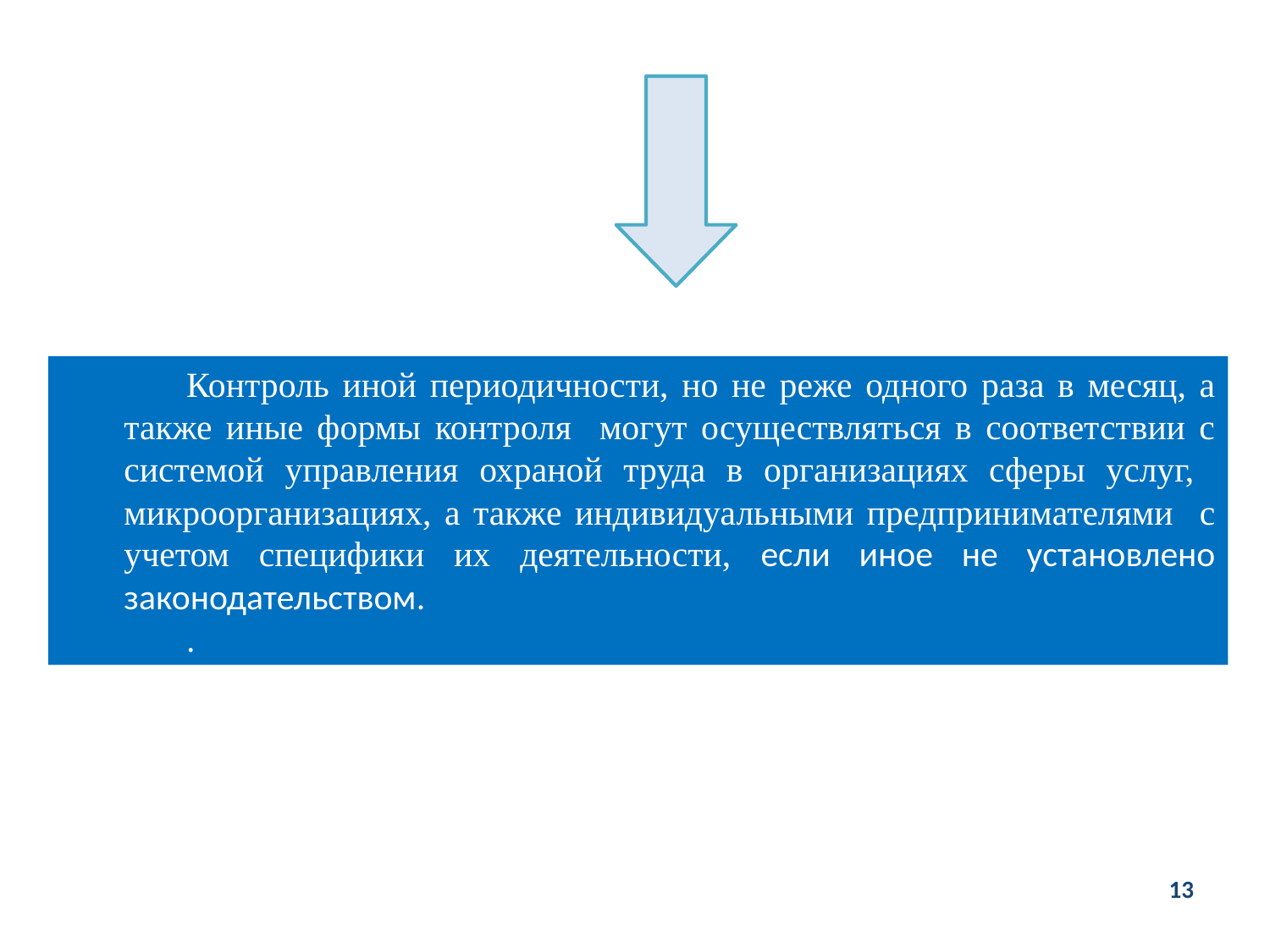

Контроль иной периодичности, но не реже одного раза в месяц, а также иные формы контроля  могут осуществляться в соответствии с системой управления охраной труда в организациях сферы услуг,  микроорганизациях, а также индивидуальными предпринимателями  с учетом специфики их деятельности, если иное не установлено законодательством.
.
13